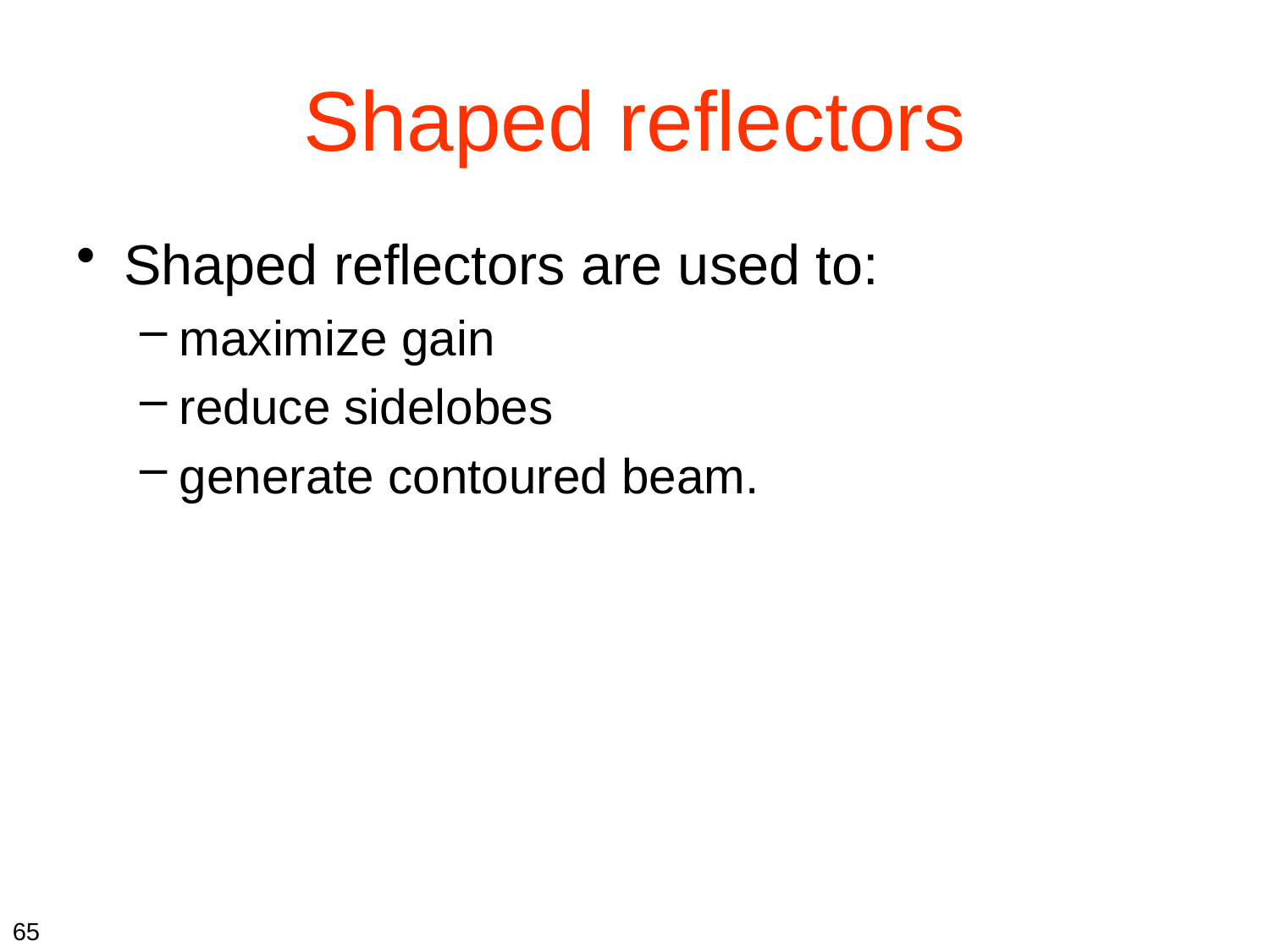

# Shaped reflectors
Shaped reflectors are used to:
maximize gain
reduce sidelobes
generate contoured beam.